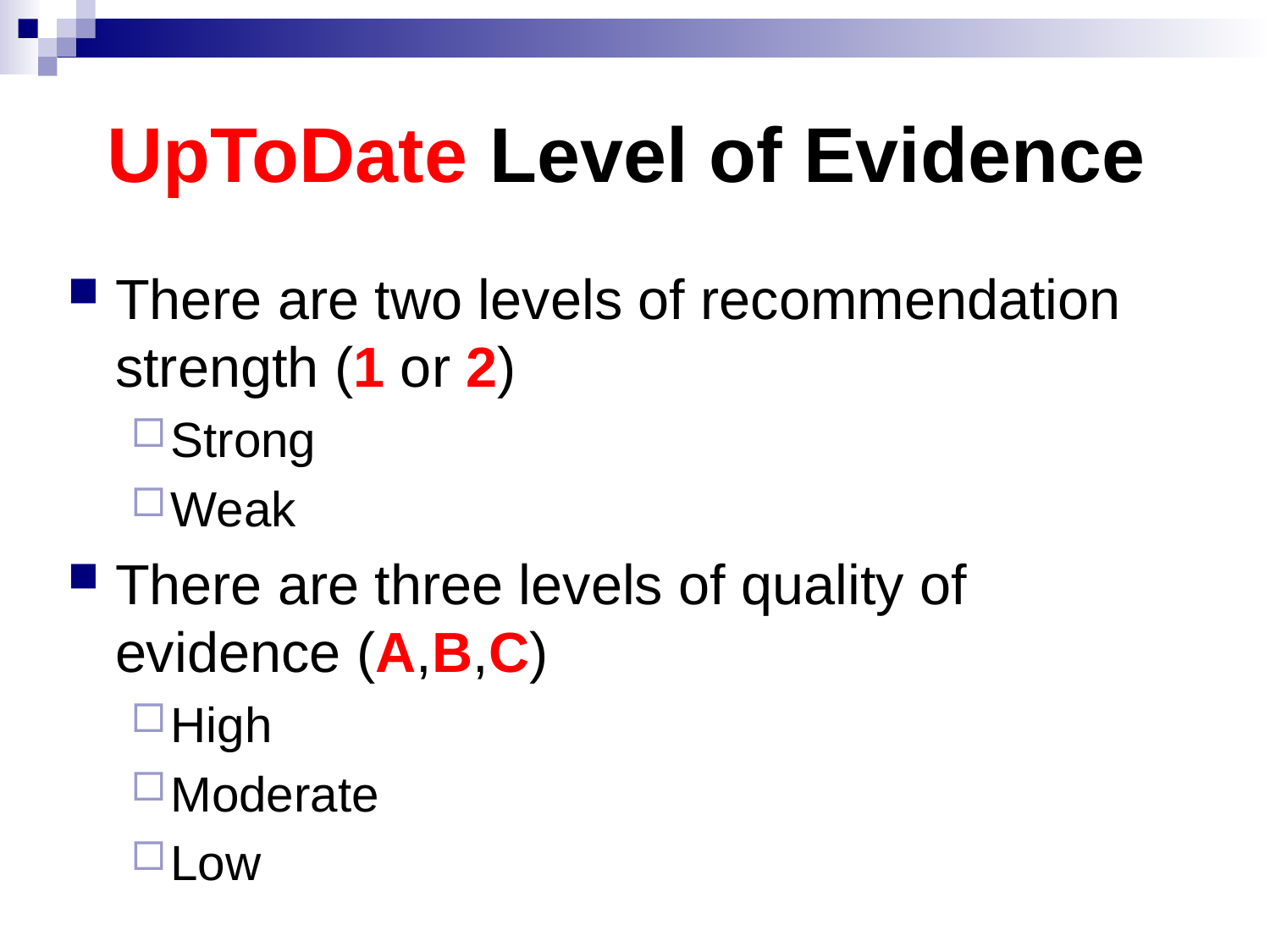

# UpToDate Level of Evidence
There are two levels of recommendation strength (1 or 2)
Strong
Weak
There are three levels of quality of evidence (A,B,C)
High
Moderate
Low